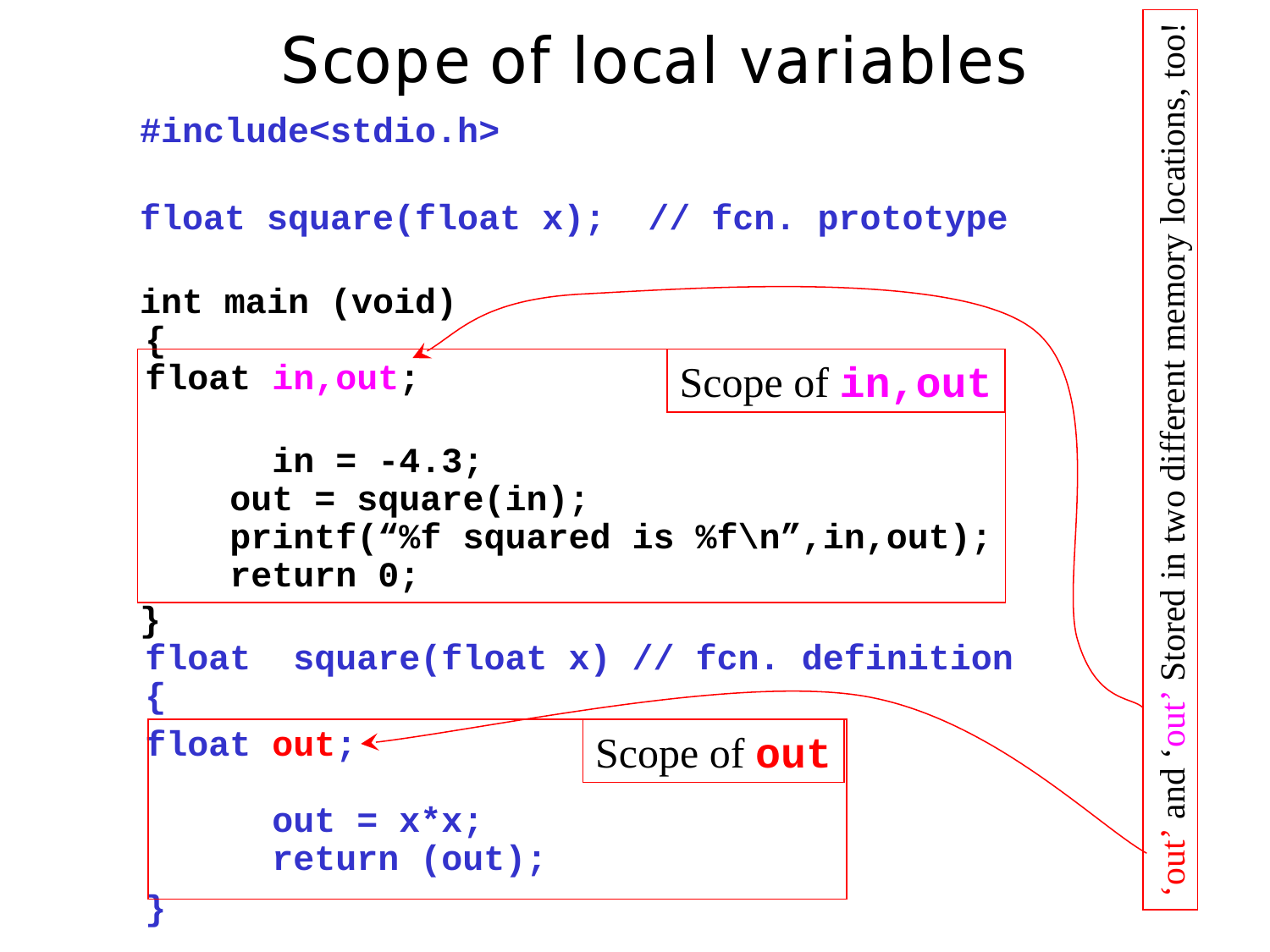

# Scope of local variables
  #include<stdio.h>
  float square(float x);  // fcn. prototype
  int main (void)
{
float in,out;
	in = -4.3;
    out = square(in);
    printf(“%f squared is %f\n”,in,out);
    return 0;
  }
float  square(float x) // fcn. definition
{
	float out;
	out = x*x;
	return (out);
}

Scope of in,out
‘out’ and ‘out’ Stored in two different memory locations, too!

Scope of out